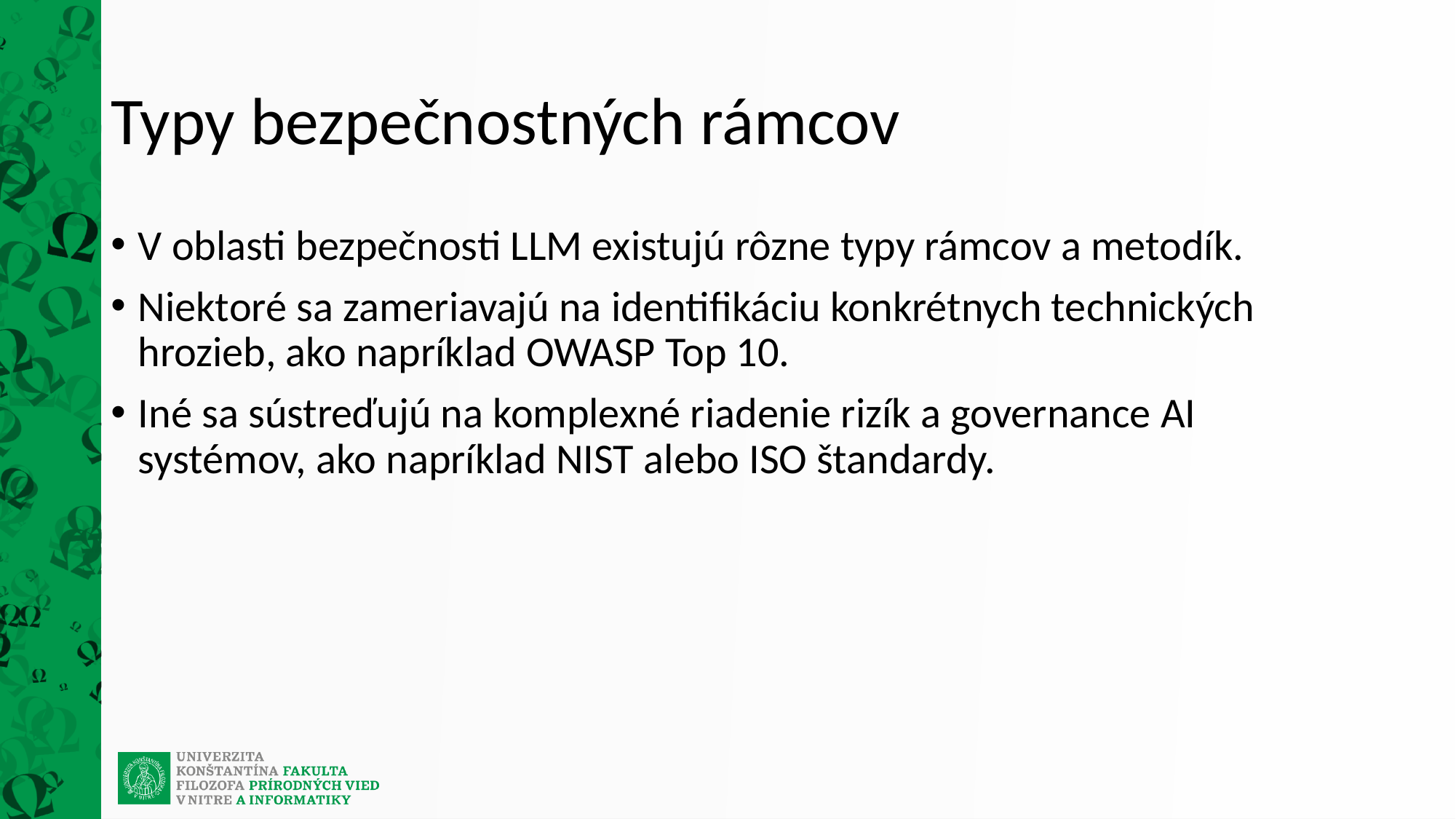

# Typy bezpečnostných rámcov
V oblasti bezpečnosti LLM existujú rôzne typy rámcov a metodík.
Niektoré sa zameriavajú na identifikáciu konkrétnych technických hrozieb, ako napríklad OWASP Top 10.
Iné sa sústreďujú na komplexné riadenie rizík a governance AI systémov, ako napríklad NIST alebo ISO štandardy.